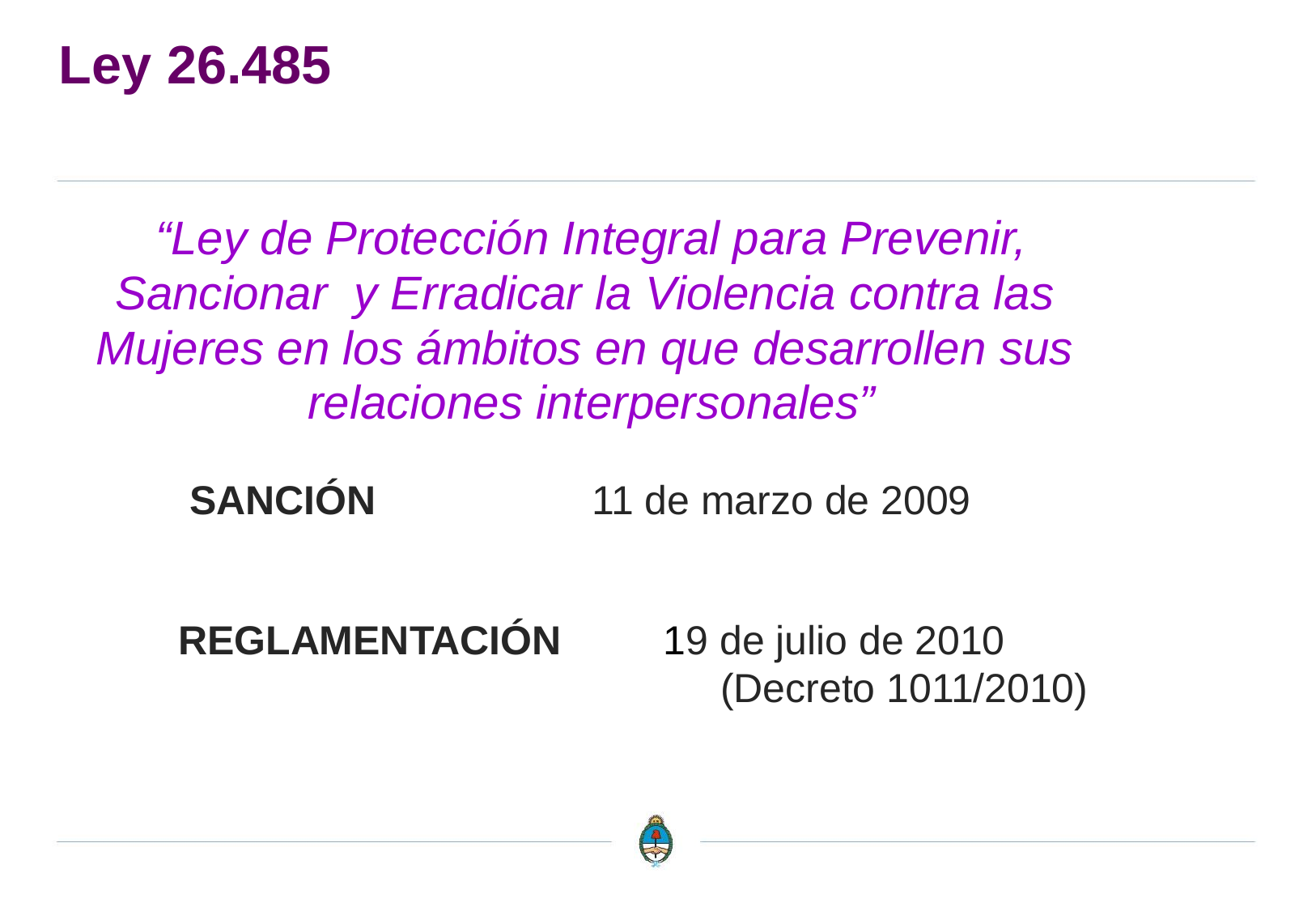

# Ley 26.485
 “Ley de Protección Integral para Prevenir,
Sancionar  y Erradicar la Violencia contra las
Mujeres en los ámbitos en que desarrollen sus
relaciones interpersonales”

 SANCIÓN 	           11 de marzo de 2009

REGLAMENTACIÓN         19 de julio de 2010
 				                   (Decreto 1011/2010)